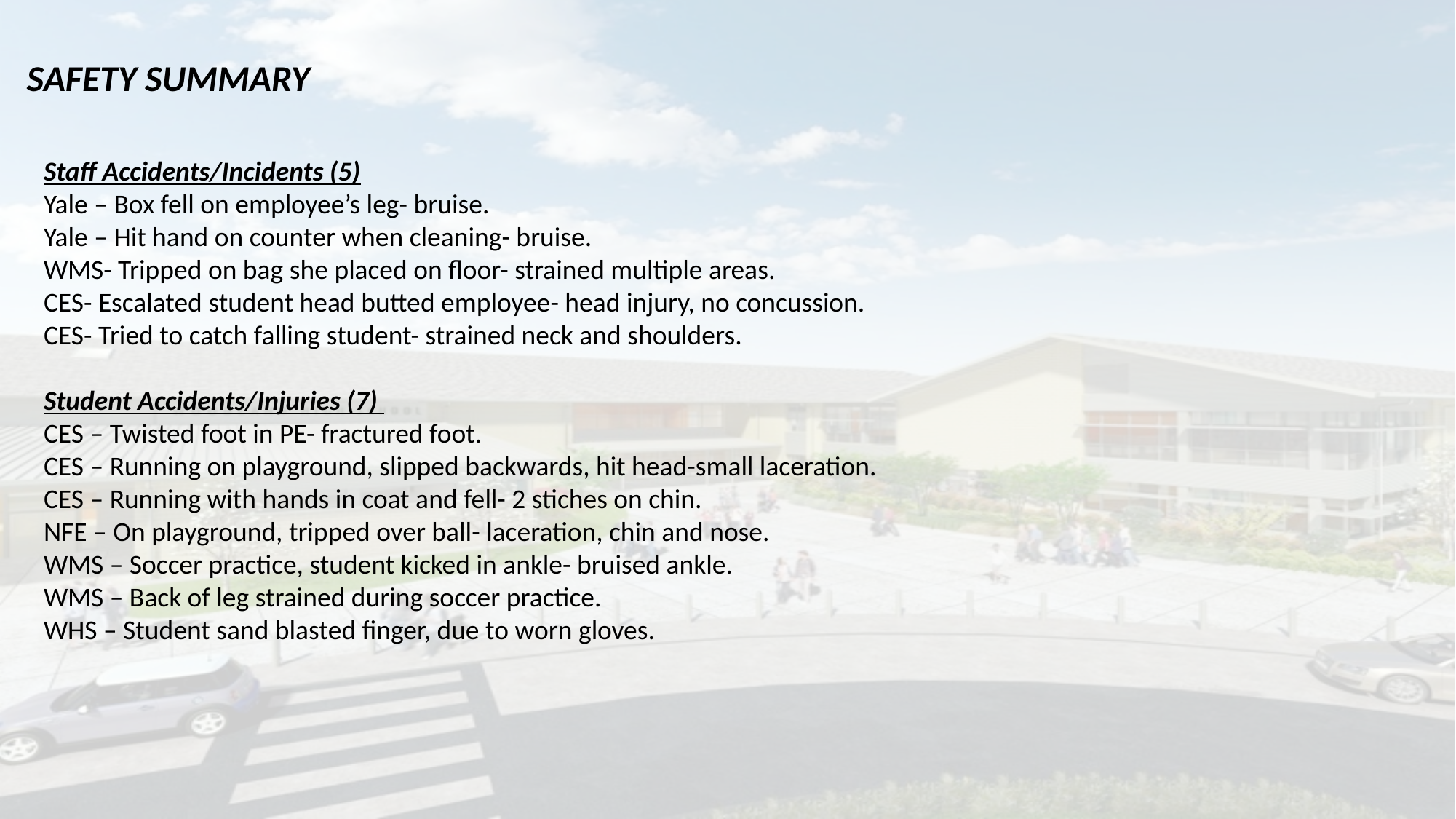

# SAFETY SUMMARY

Staff Accidents/Incidents (5)
Yale – Box fell on employee’s leg- bruise.
Yale – Hit hand on counter when cleaning- bruise.
WMS- Tripped on bag she placed on floor- strained multiple areas.
CES- Escalated student head butted employee- head injury, no concussion.
CES- Tried to catch falling student- strained neck and shoulders.

Student Accidents/Injuries (7)
CES – Twisted foot in PE- fractured foot.
CES – Running on playground, slipped backwards, hit head-small laceration.
CES – Running with hands in coat and fell- 2 stiches on chin.
NFE – On playground, tripped over ball- laceration, chin and nose.
WMS – Soccer practice, student kicked in ankle- bruised ankle.
WMS – Back of leg strained during soccer practice.
WHS – Student sand blasted finger, due to worn gloves.